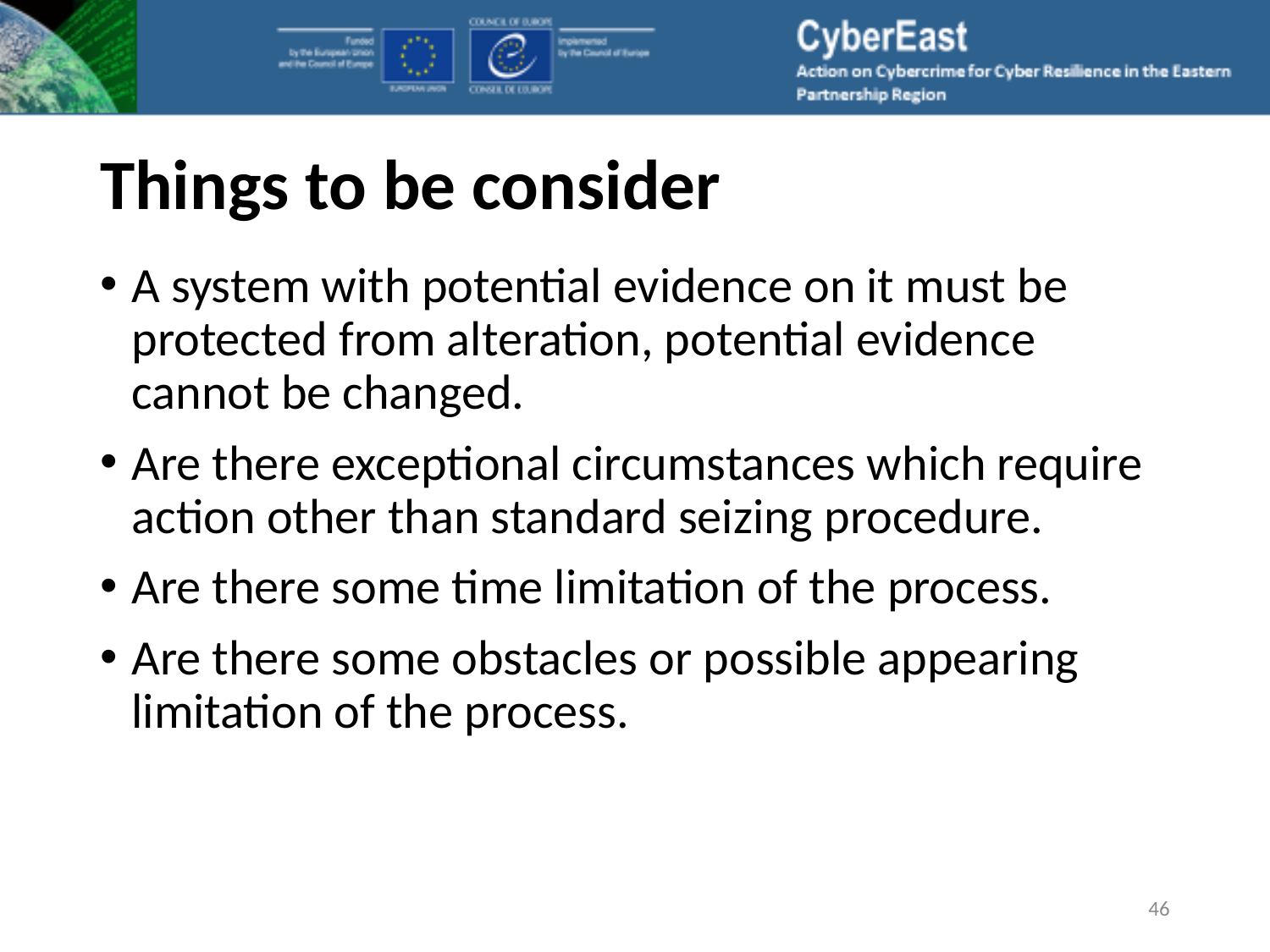

# Things to be consider
A system with potential evidence on it must be protected from alteration, potential evidence cannot be changed.
Are there exceptional circumstances which require action other than standard seizing procedure.
Are there some time limitation of the process.
Are there some obstacles or possible appearing limitation of the process.
46